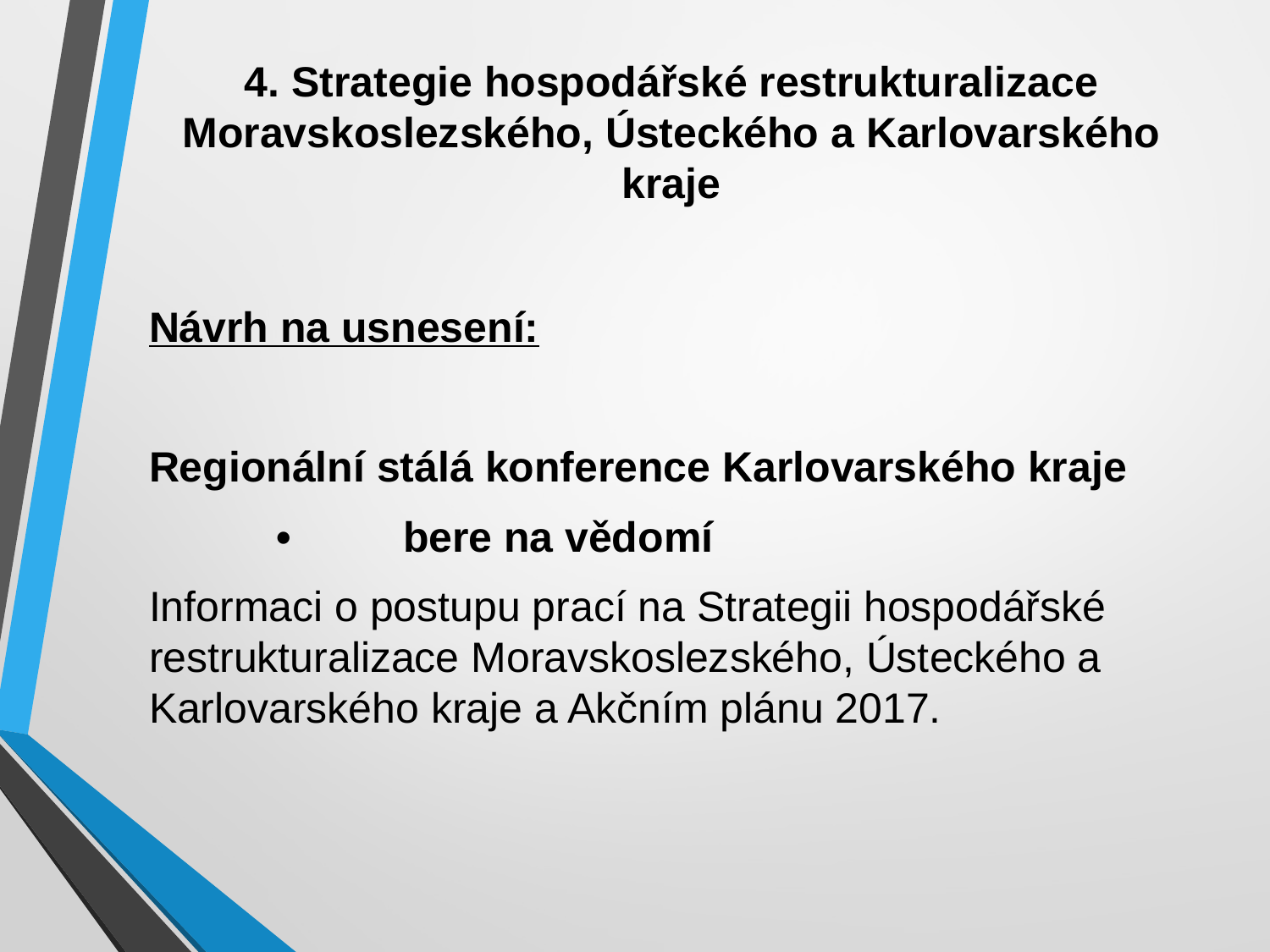

# 4. Strategie hospodářské restrukturalizace Moravskoslezského, Ústeckého a Karlovarského kraje
Návrh na usnesení:

Regionální stálá konference Karlovarského kraje
	•	bere na vědomí
Informaci o postupu prací na Strategii hospodářské restrukturalizace Moravskoslezského, Ústeckého a Karlovarského kraje a Akčním plánu 2017.